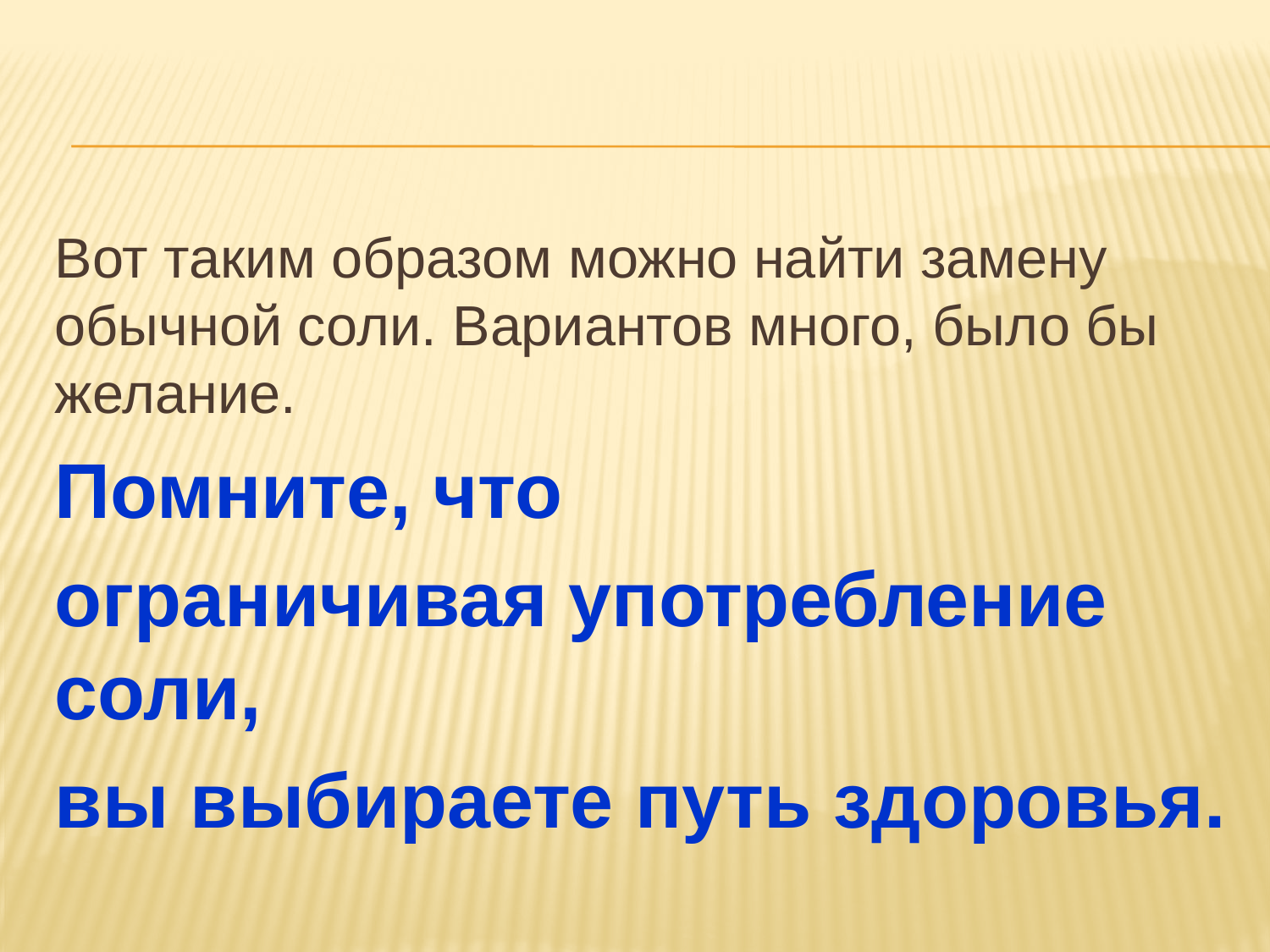

Вот таким образом можно найти замену обычной соли. Вариантов много, было бы желание.
Помните, что
ограничивая употребление соли,
вы выбираете путь здоровья.